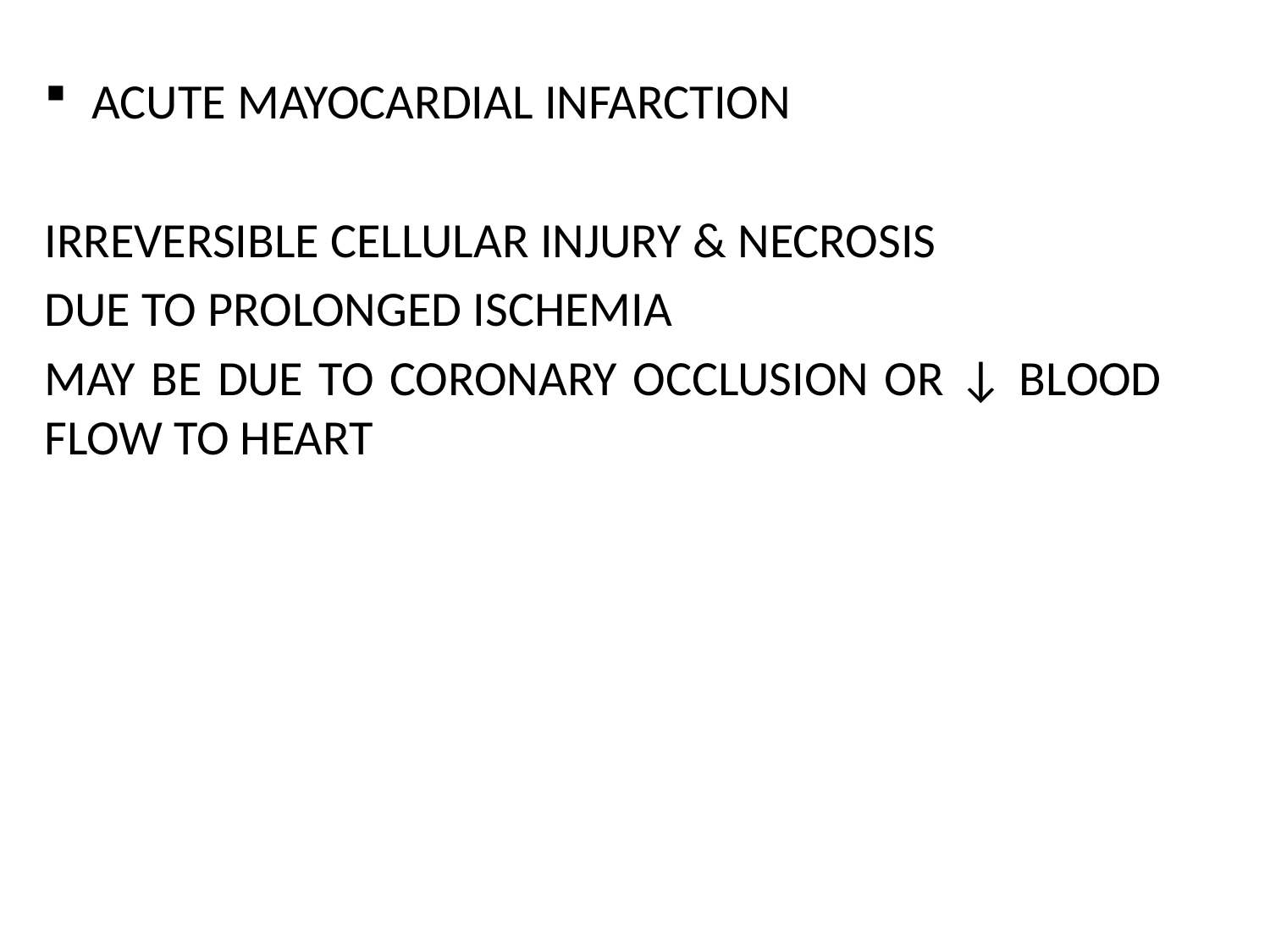

ACUTE MAYOCARDIAL INFARCTION

IRREVERSIBLE CELLULAR INJURY & NECROSIS
DUE TO PROLONGED ISCHEMIA
MAY BE DUE TO CORONARY OCCLUSION OR ↓ BLOOD FLOW TO HEART